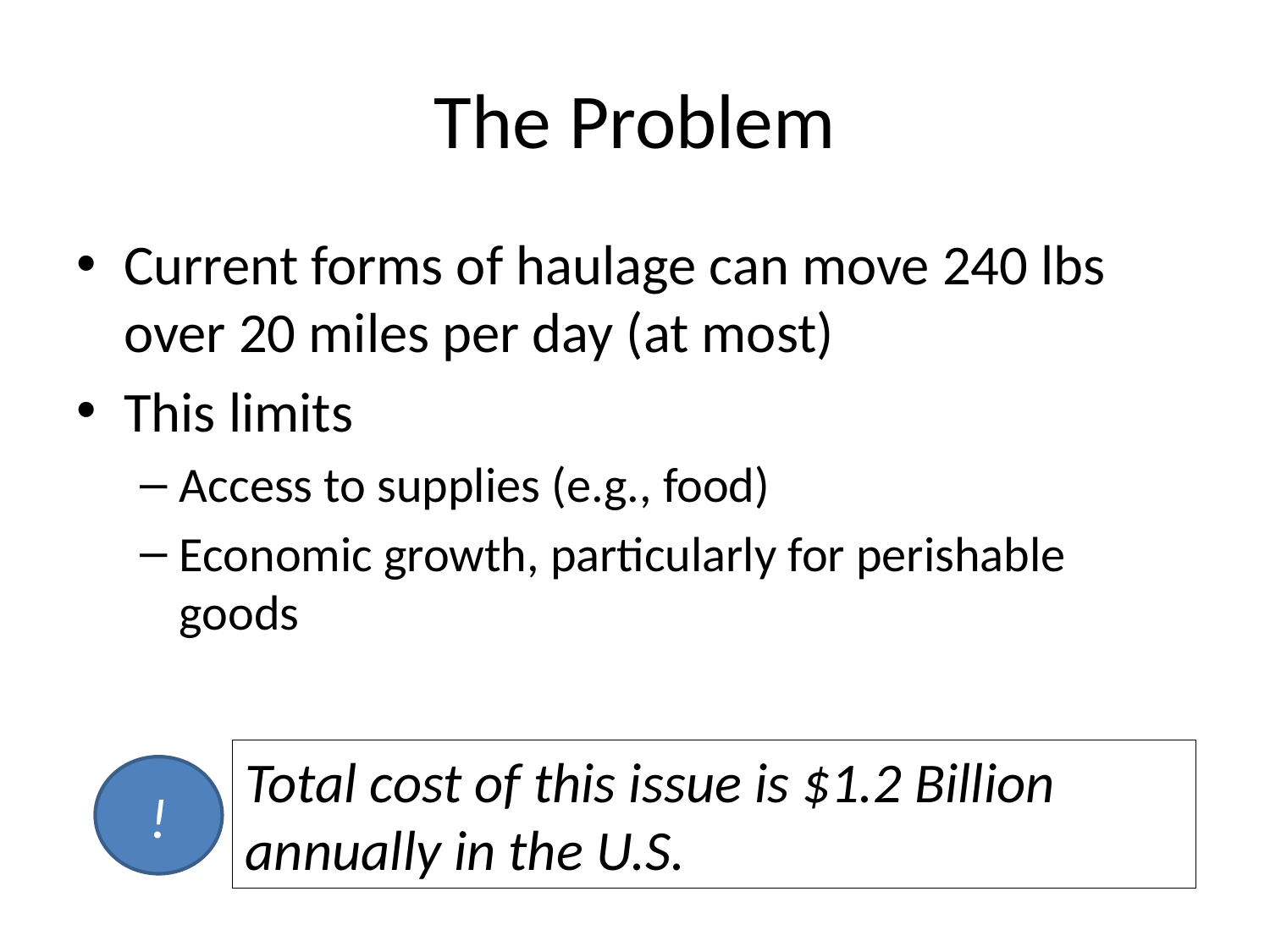

# The Problem
Current forms of haulage can move 240 lbs over 20 miles per day (at most)
This limits
Access to supplies (e.g., food)
Economic growth, particularly for perishable goods

Total cost of this issue is $1.2 Billion annually in the U.S.
!